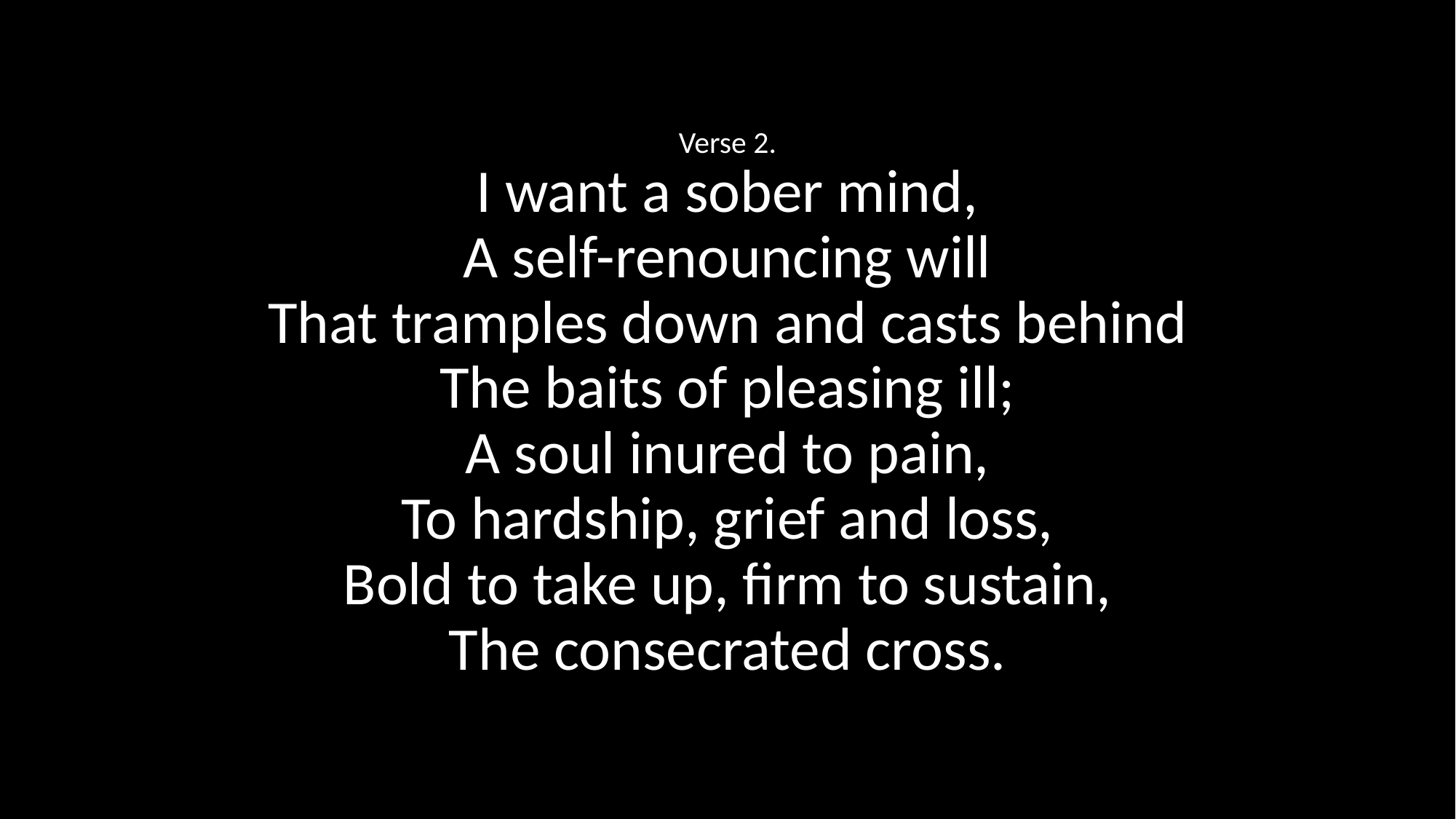

Verse 2.
I want a sober mind,
A self-renouncing will
That tramples down and casts behind
The baits of pleasing ill;
A soul inured to pain,
To hardship, grief and loss,
Bold to take up, firm to sustain,
The consecrated cross.